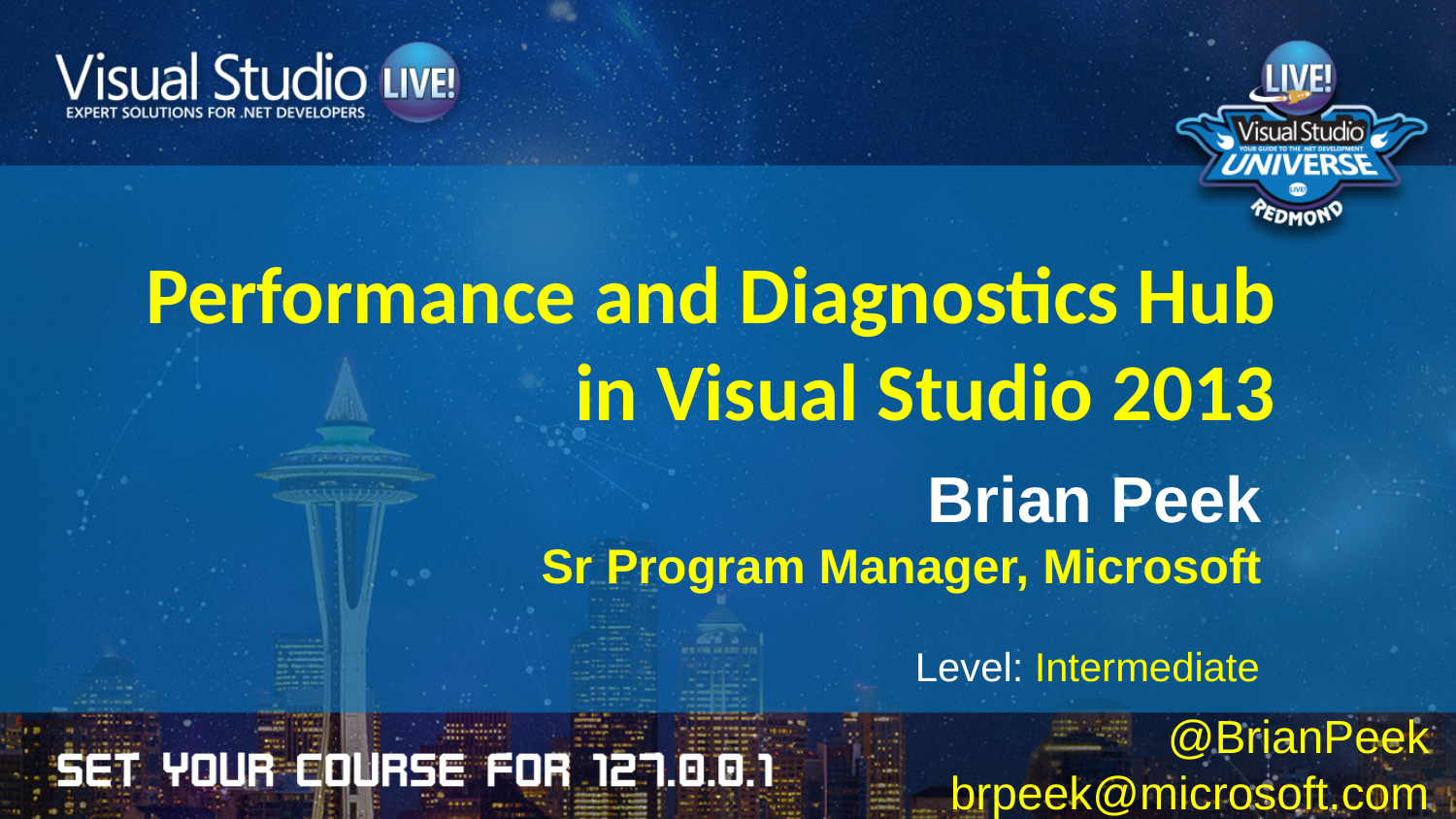

Performance and Diagnostics Hub in Visual Studio 2013
Brian Peek
Sr Program Manager, Microsoft

Level: Intermediate

@BrianPeek
brpeek@microsoft.com